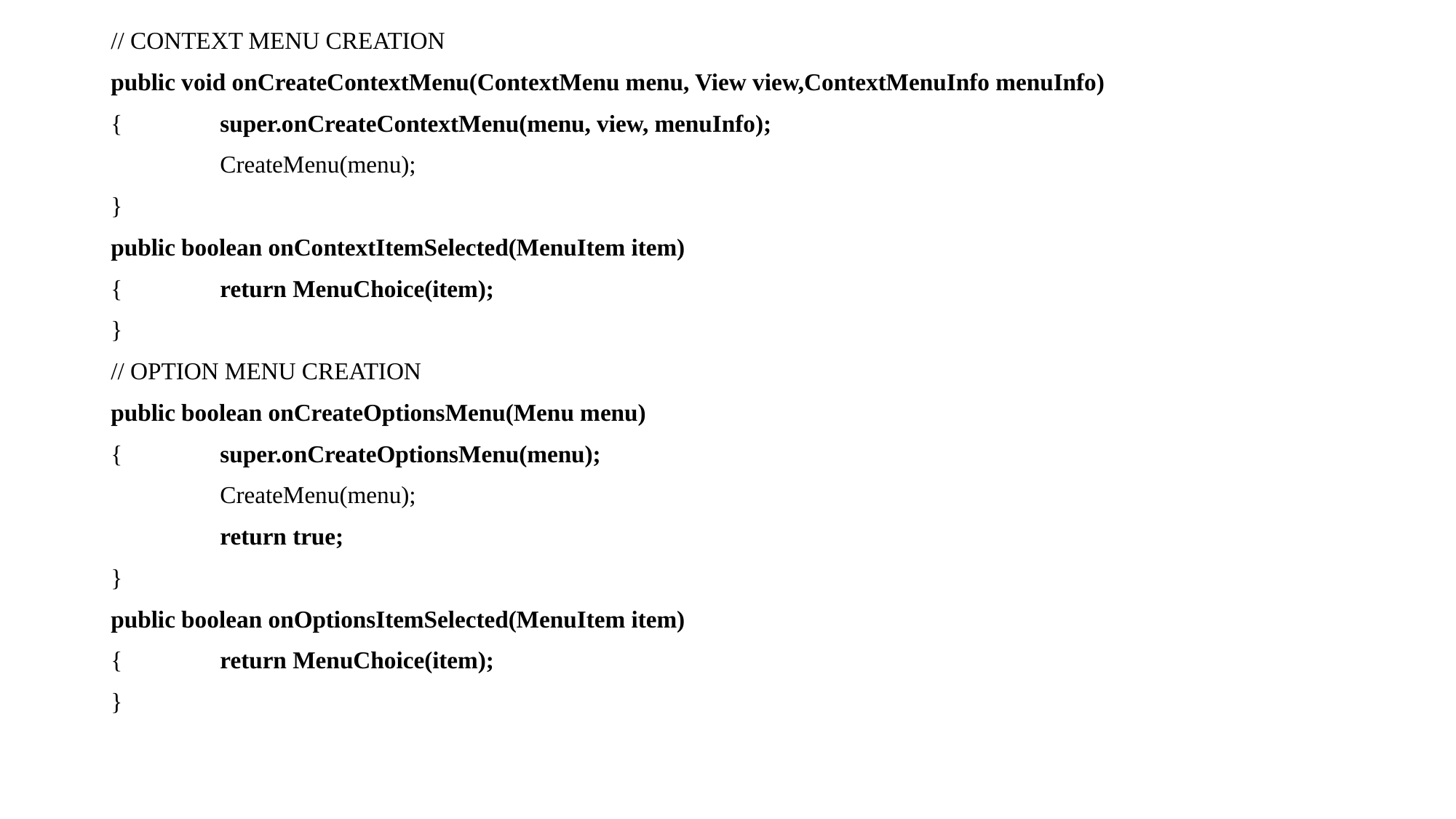

// CONTEXT MENU CREATION
public void onCreateContextMenu(ContextMenu menu, View view,ContextMenuInfo menuInfo)
{	super.onCreateContextMenu(menu, view, menuInfo);
	CreateMenu(menu);
}
public boolean onContextItemSelected(MenuItem item)
{	return MenuChoice(item);
}
// OPTION MENU CREATION
public boolean onCreateOptionsMenu(Menu menu)
{	super.onCreateOptionsMenu(menu);
	CreateMenu(menu);
	return true;
}
public boolean onOptionsItemSelected(MenuItem item)
{	return MenuChoice(item);
}